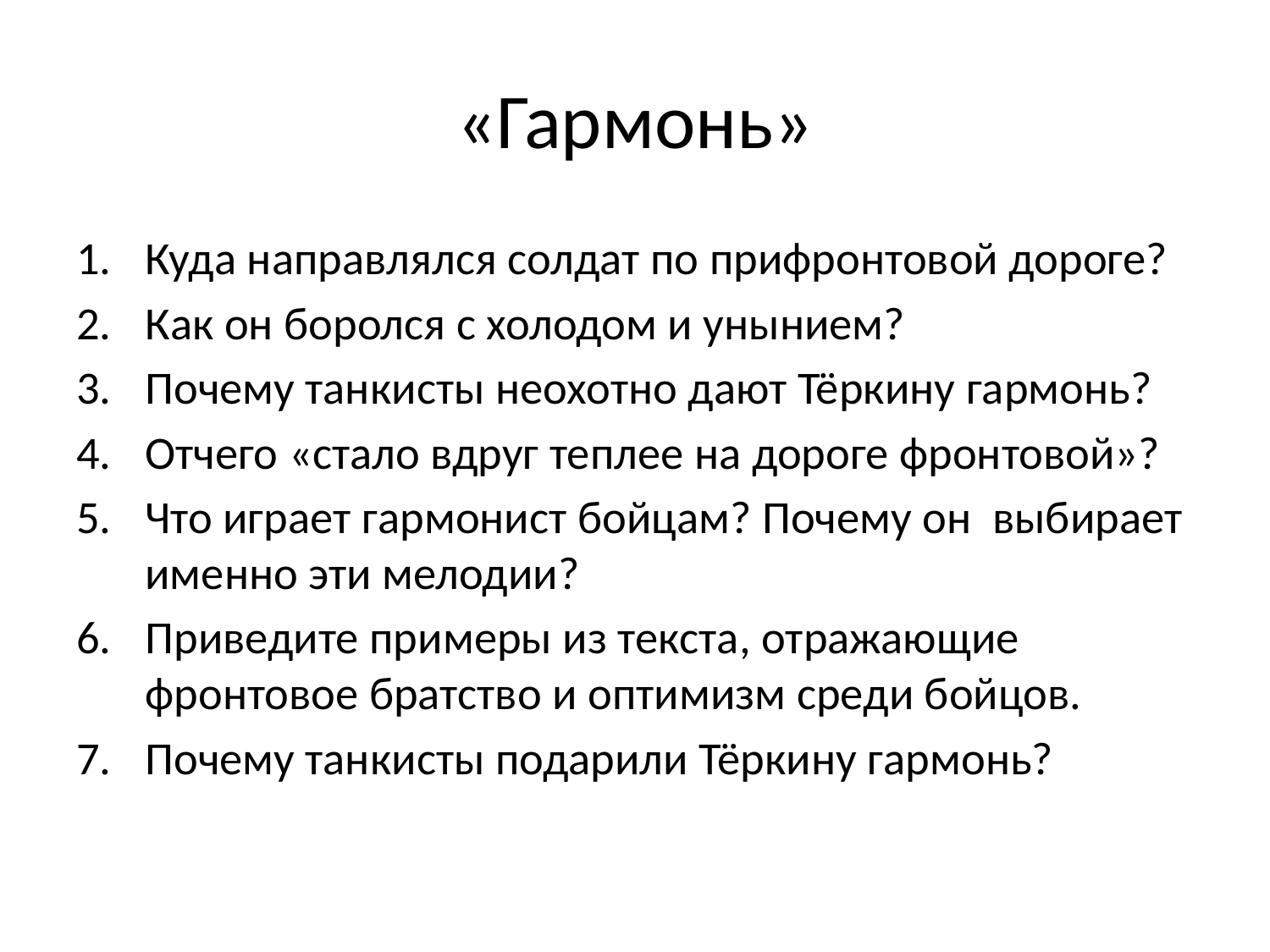

# «Гармонь»
Куда направлялся солдат по прифронтовой дороге?
Как он боролся с холодом и унынием?
Почему танкисты неохотно дают Тёркину гармонь?
Отчего «стало вдруг теплее на дороге фронтовой»?
Что играет гармонист бойцам? Почему он  выбирает именно эти мелодии?
Приведите примеры из текста, отражающие фронтовое братство и оптимизм среди бойцов.
Почему танкисты подарили Тёркину гармонь?